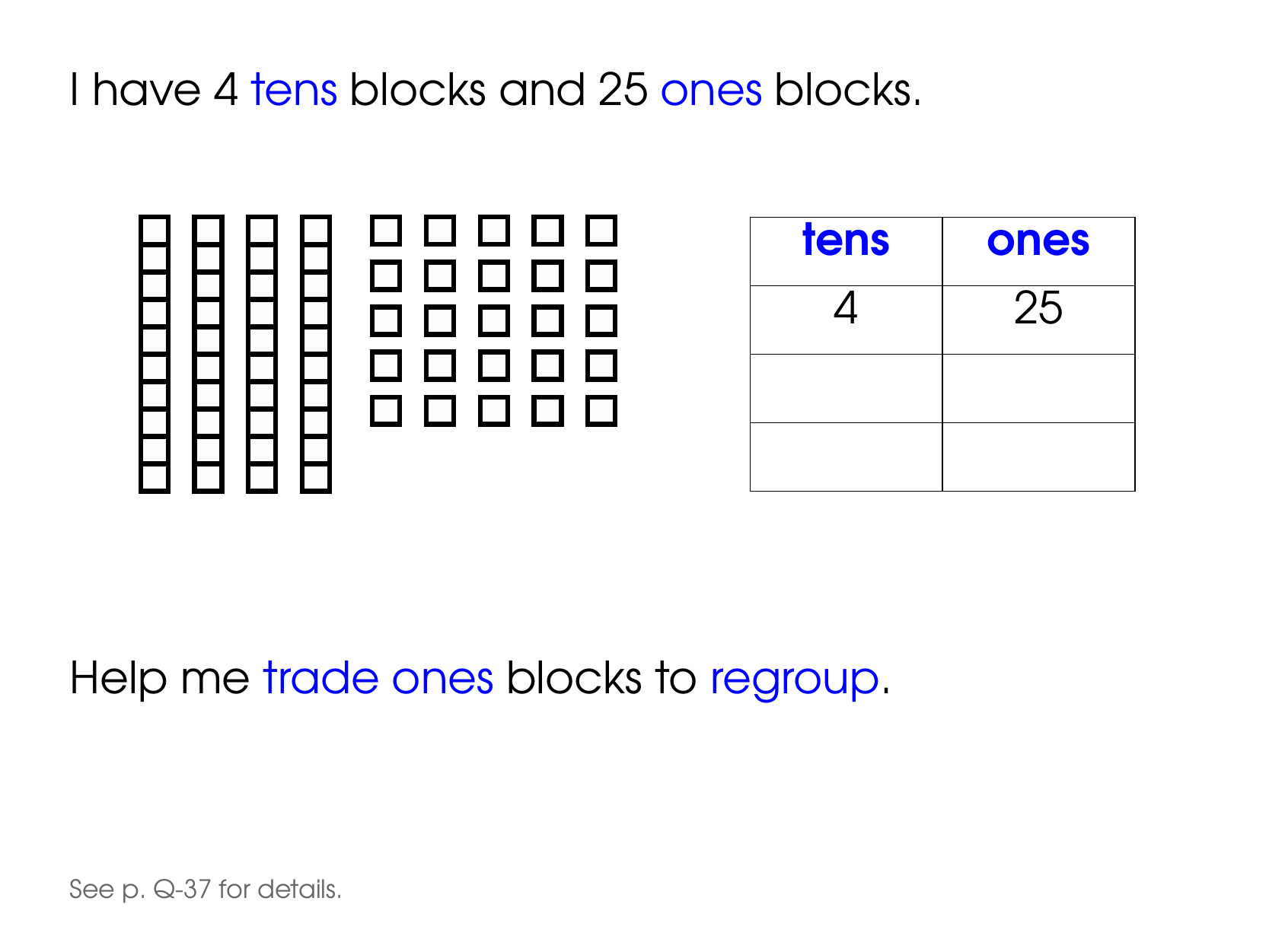

I have 4 tens blocks and 25 ones blocks.

| tens | ones |
| --- | --- |
| 4 | 25 |
|  |  |
|  |  |
Help me trade ones blocks to regroup.
See p. Q-37 for details.